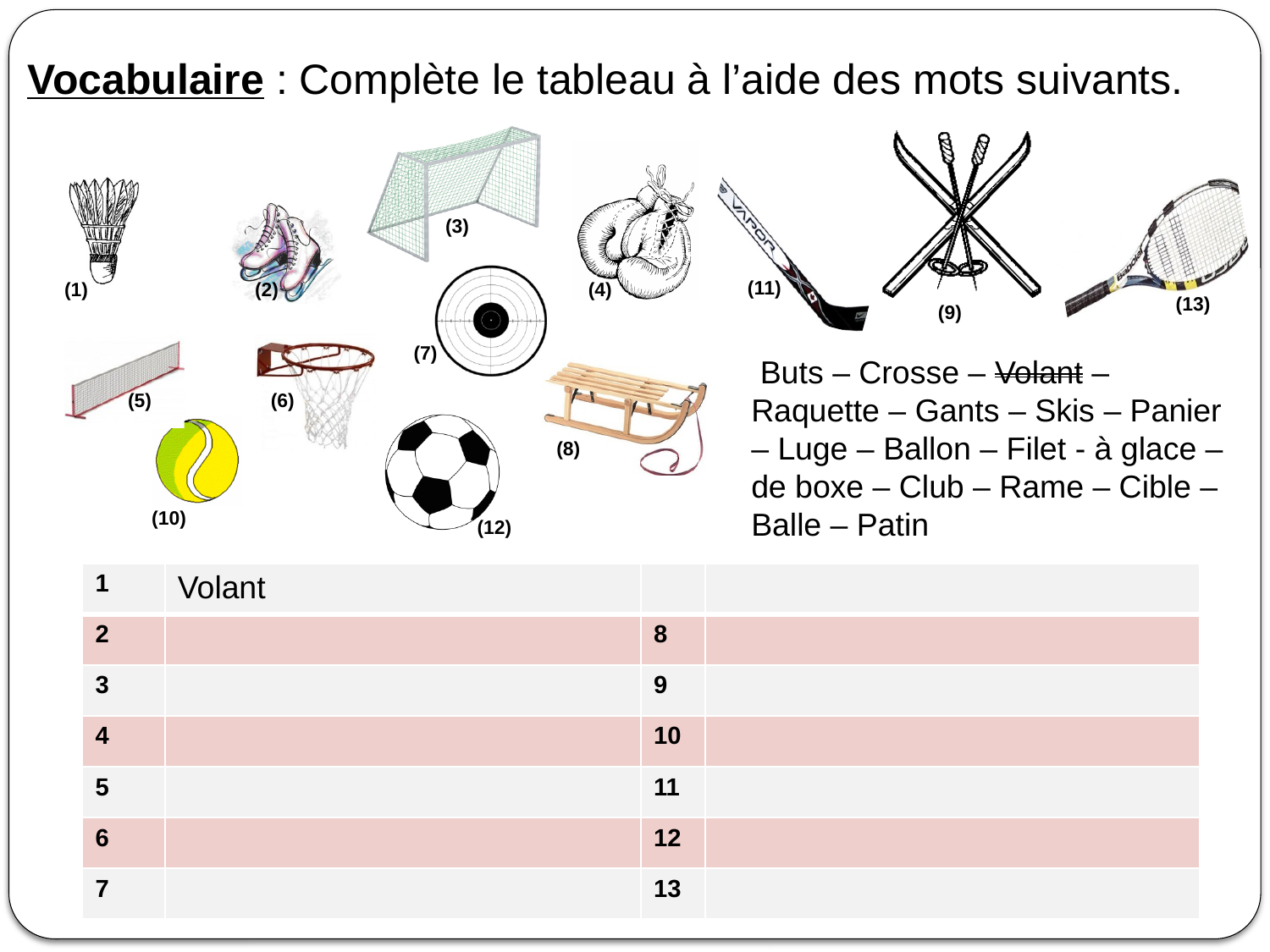

Vocabulaire : Complète le tableau à l’aide des mots suivants.

(1)
(2)
(3)
(4)
(5)
(6)
(7)
(8)
(9)
(10)
(11)
(12)
(13)
 Buts – Crosse – Volant – Raquette – Gants – Skis – Panier – Luge – Ballon – Filet - à glace – de boxe – Club – Rame – Cible – Balle – Patin
| 1 | Volant |  |  |
| --- | --- | --- | --- |
| 2 |  | 8 |  |
| 3 |  | 9 |  |
| 4 |  | 10 |  |
| 5 |  | 11 |  |
| 6 |  | 12 |  |
| 7 |  | 13 |  |